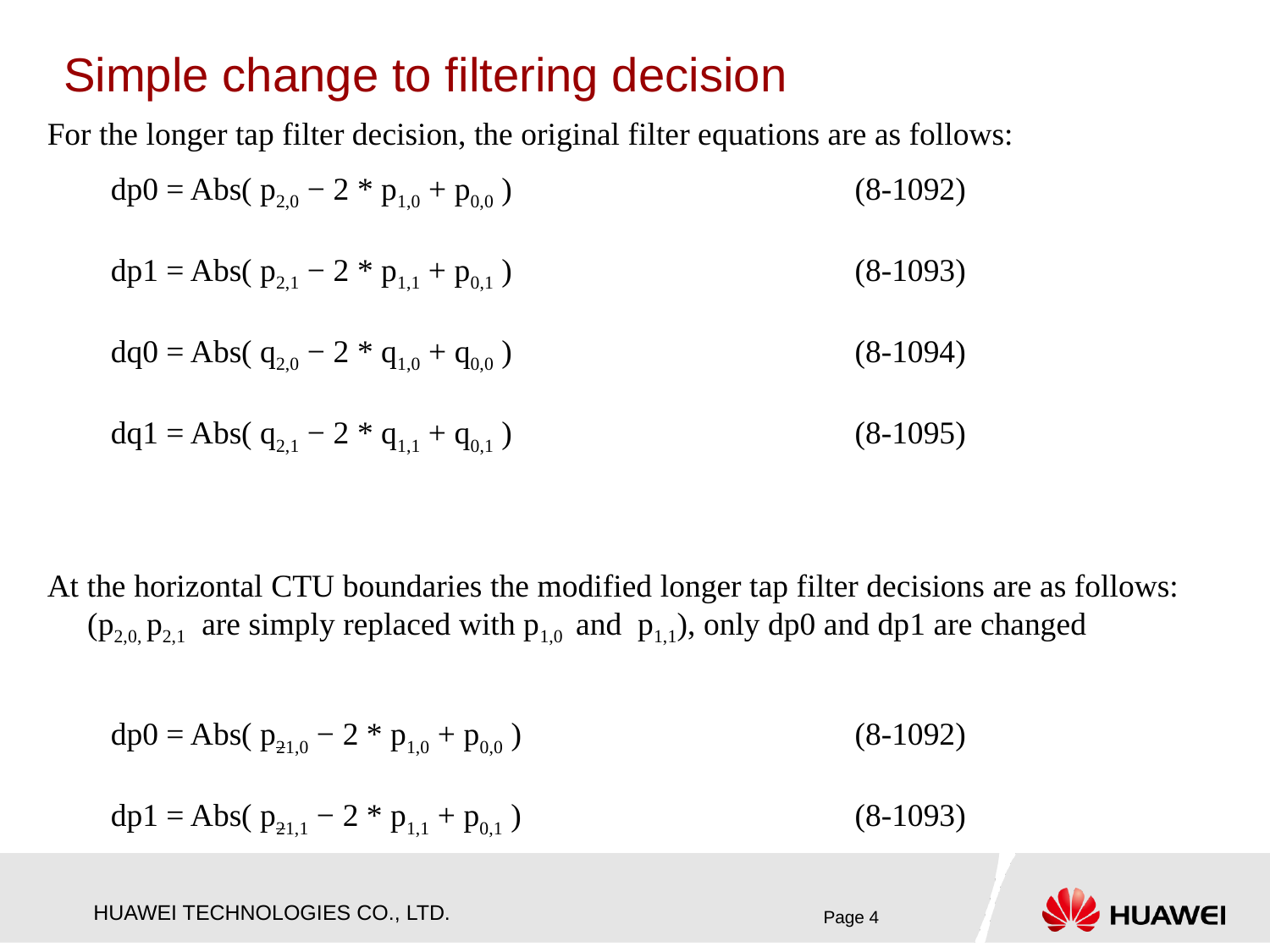

# Simple change to filtering decision
For the longer tap filter decision, the original filter equations are as follows:
dp0 = Abs( p2,0 − 2 * p1,0 + p0,0 )		(8‑1092)
dp1 = Abs( p2,1 − 2 * p1,1 + p0,1 )		(8‑1093)
dq0 = Abs( q2,0 − 2 * q1,0 + q0,0 )		(8‑1094)
dq1 = Abs( q2,1 − 2 * q1,1 + q0,1 )		(8‑1095)

At the horizontal CTU boundaries the modified longer tap filter decisions are as follows:         (p2,0, p2,1  are simply replaced with p1,0  and  p1,1), only dp0 and dp1 are changed

dp0 = Abs( p21,0 − 2 * p1,0 + p0,0 )		(8‑1092)
dp1 = Abs( p21,1 − 2 * p1,1 + p0,1 )		(8‑1093)

Page 4